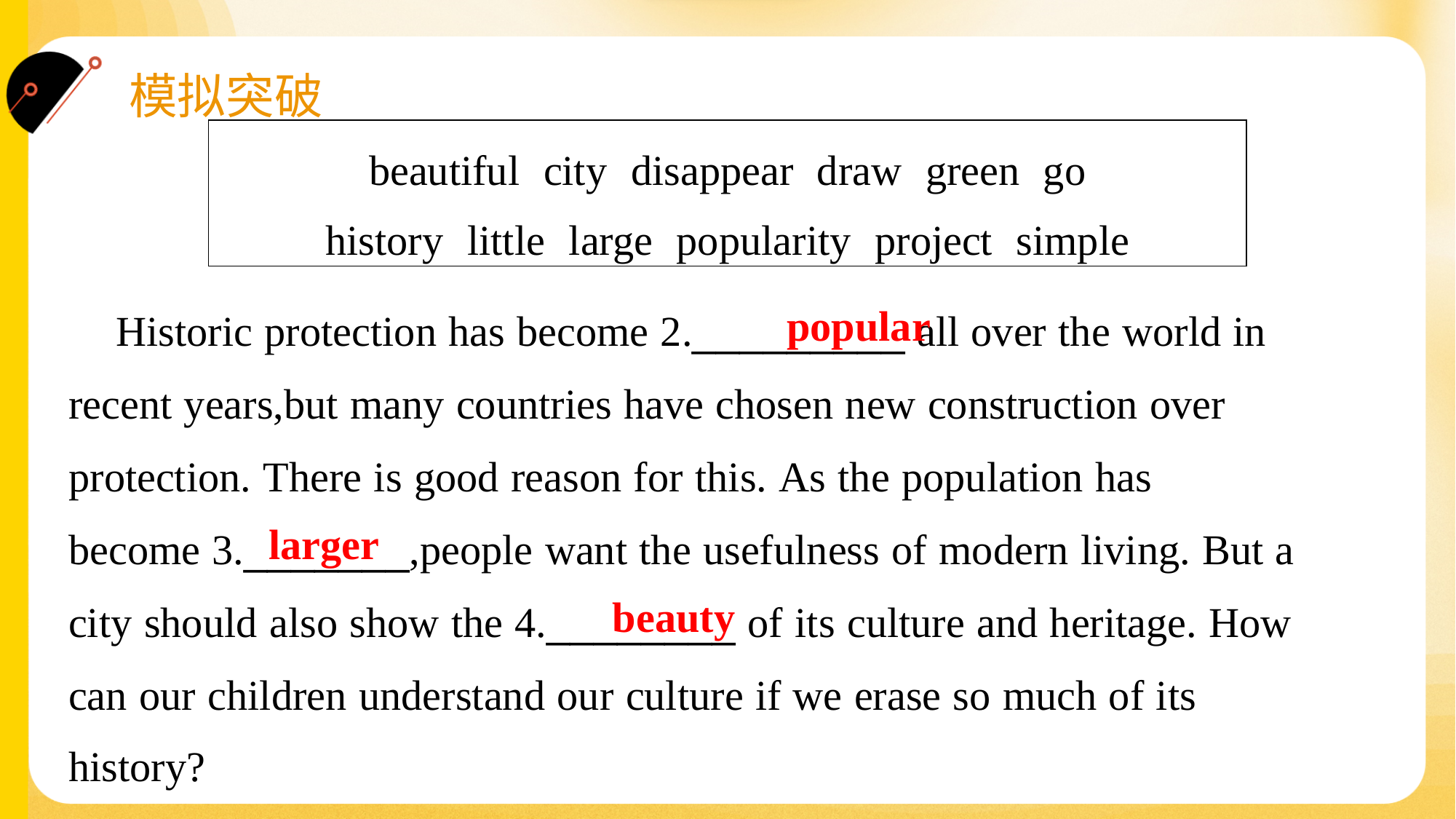

| beautiful city disappear draw green go history little large popularity project simple |
| --- |
popular
    Historic protection has become 2._________ all over the world in
recent years,but many countries have chosen new construction over
protection. There is good reason for this. As the population has
become 3._______,people want the usefulness of modern living. But a
city should also show the 4.________ of its culture and heritage. How
can our children understand our culture if we erase so much of its
history?#1.1.2
larger
beauty